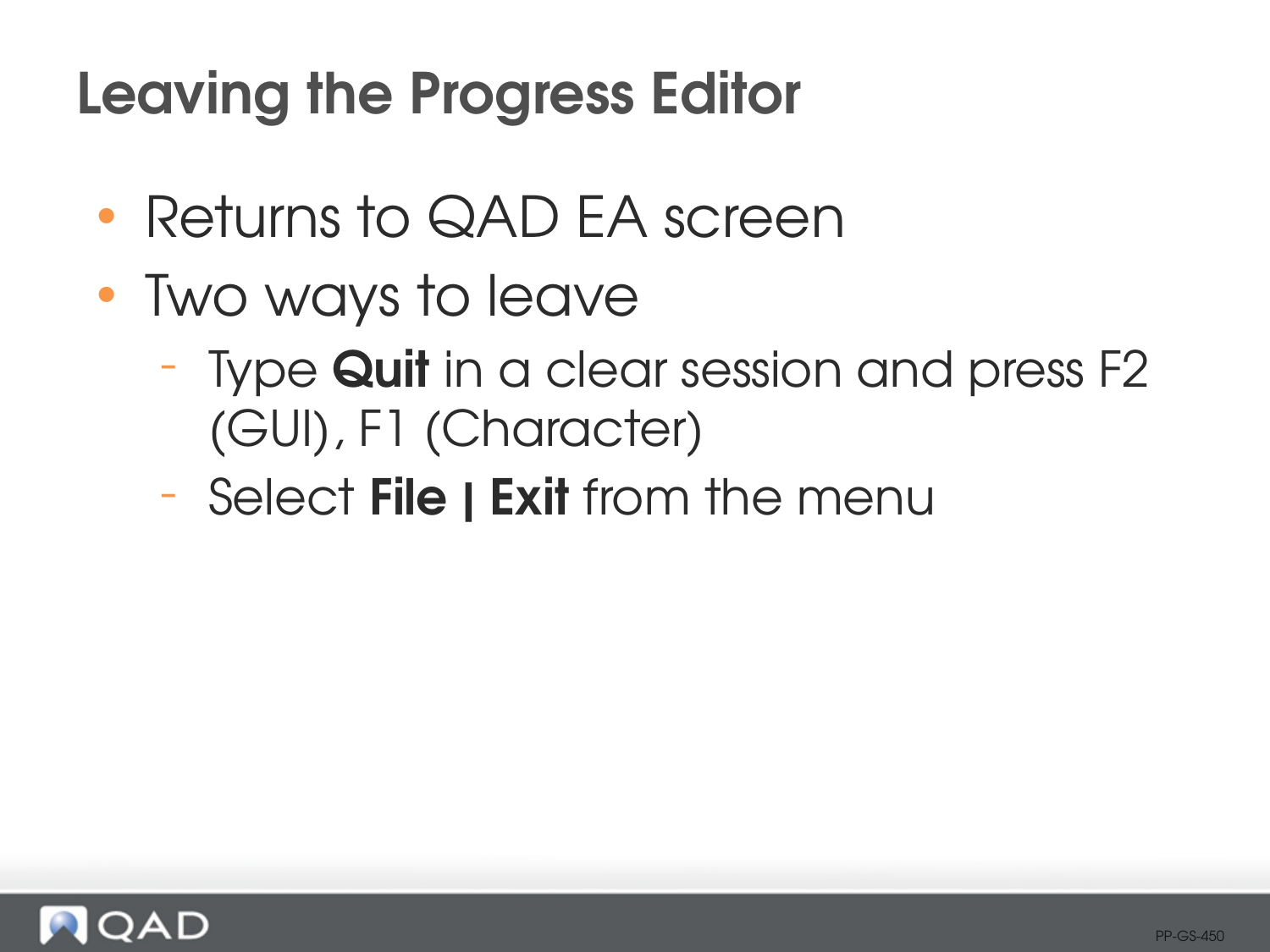

# Leaving the Progress Editor
Returns to QAD EA screen
Two ways to leave
Type Quit in a clear session and press F2 (GUI), F1 (Character)
Select File | Exit from the menu

PP-GS-450